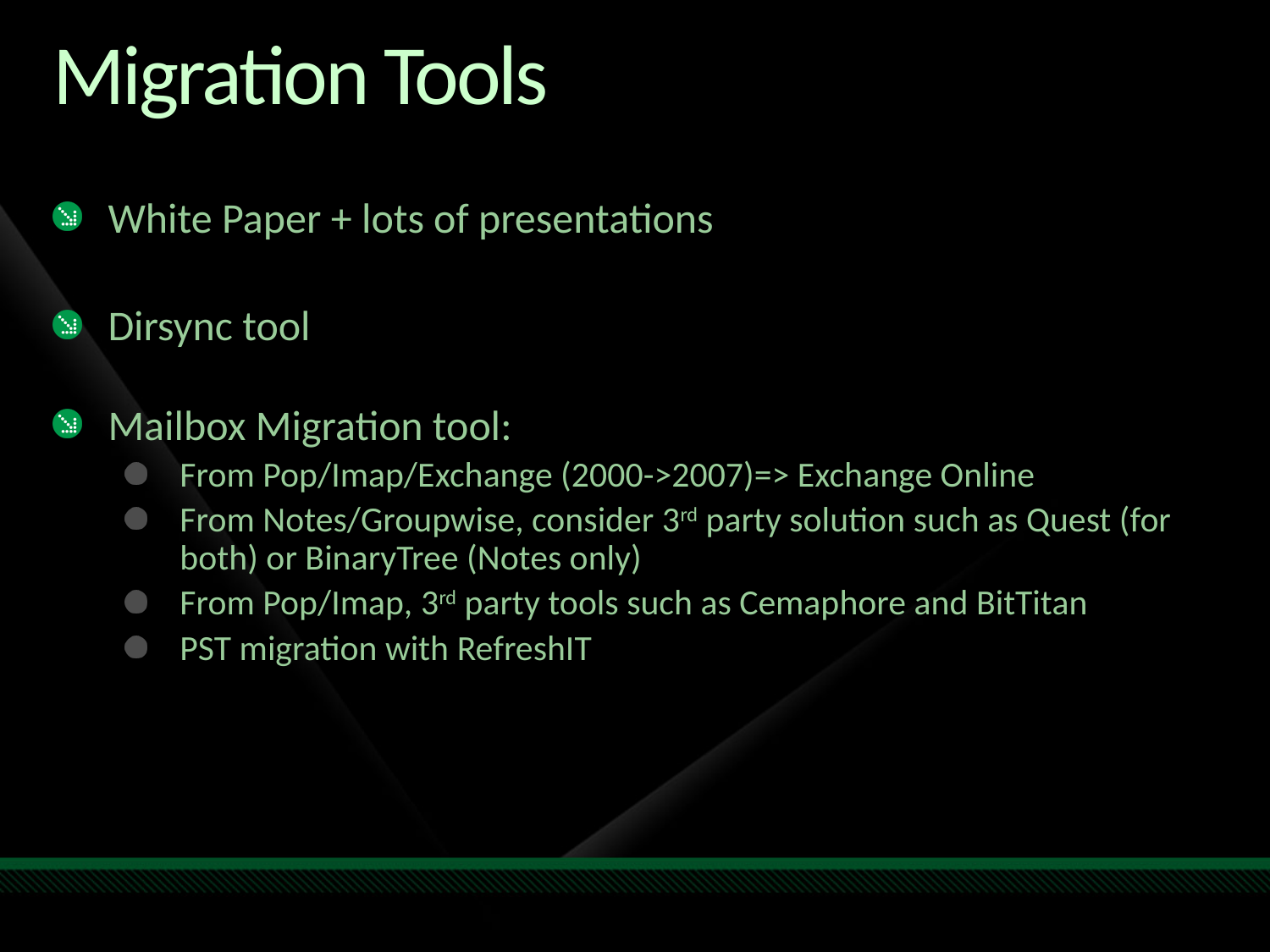

# Migration Tools
White Paper + lots of presentations

Dirsync tool

Mailbox Migration tool:
From Pop/Imap/Exchange (2000->2007)=> Exchange Online
From Notes/Groupwise, consider 3rd party solution such as Quest (for both) or BinaryTree (Notes only)
From Pop/Imap, 3rd party tools such as Cemaphore and BitTitan
PST migration with RefreshIT